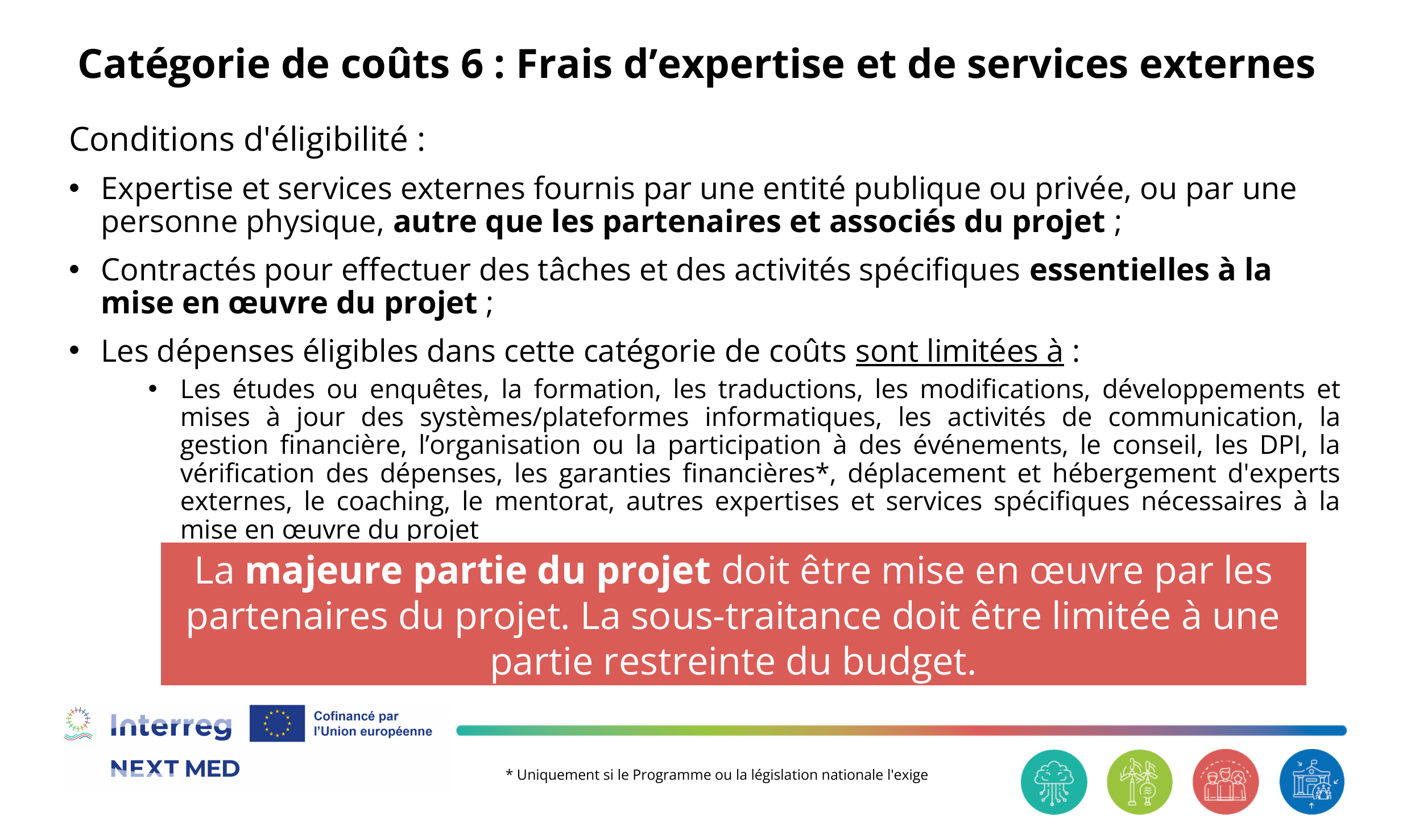

# Catégorie de coûts 6 : Frais d’expertise et de services externes
Conditions d'éligibilité :
Expertise et services externes fournis par une entité publique ou privée, ou par une personne physique, autre que les partenaires et associés du projet ;
Contractés pour effectuer des tâches et des activités spécifiques essentielles à la mise en œuvre du projet ;
Les dépenses éligibles dans cette catégorie de coûts sont limitées à :
Les études ou enquêtes, la formation, les traductions, les modifications, développements et mises à jour des systèmes/plateformes informatiques, les activités de communication, la gestion financière, l’organisation ou la participation à des événements, le conseil, les DPI, la vérification des dépenses, les garanties financières*, déplacement et hébergement d'experts externes, le coaching, le mentorat, autres expertises et services spécifiques nécessaires à la mise en œuvre du projet

La majeure partie du projet doit être mise en œuvre par les partenaires du projet. La sous-traitance doit être limitée à une partie restreinte du budget.
* Uniquement si le Programme ou la législation nationale l'exige